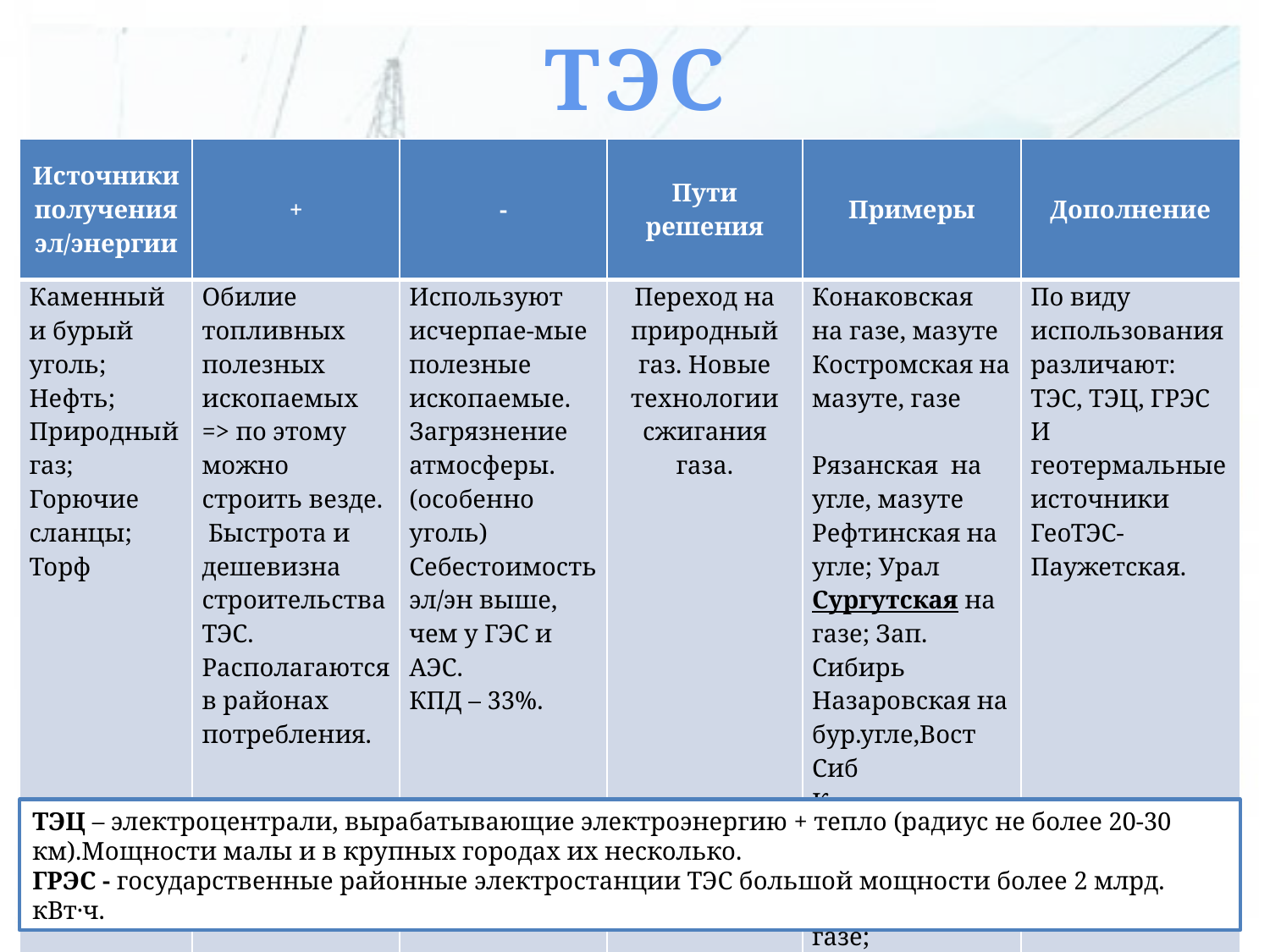

ТЭС
| Источники получения эл/энергии | + | - | Пути решения | Примеры | Дополнение |
| --- | --- | --- | --- | --- | --- |
| Каменный и бурый уголь; Нефть; Природный газ; Горючие сланцы; Торф | Обилие топливных полезных ископаемых => по этому можно строить везде. Быстрота и дешевизна строительства ТЭС. Располагаются в районах потребления. | Используют исчерпае-мые полезные ископаемые. Загрязнение атмосферы. (особенно уголь) Себестоимость эл/эн выше, чем у ГЭС и АЭС. КПД – 33%. | Переход на природный газ. Новые технологии сжигания газа. | Конаковская на газе, мазуте Костромская на мазуте, газе Рязанская на угле, мазуте Рефтинская на угле; Урал Сургутская на газе; Зап. Сибирь Назаровская на бур.угле,Вост Сиб Киришская мазут, Сев. Запад Заинская на газе; Поволжье… | По виду использования различают: ТЭС, ТЭЦ, ГРЭС И геотермальные источники ГеоТЭС- Паужетская. |
ТЭЦ – электроцентрали, вырабатывающие электроэнергию + тепло (радиус не более 20-30 км).Мощности малы и в крупных городах их несколько.
ГРЭС - государственные районные электростанции ТЭС большой мощности более 2 млрд. кВт·ч.